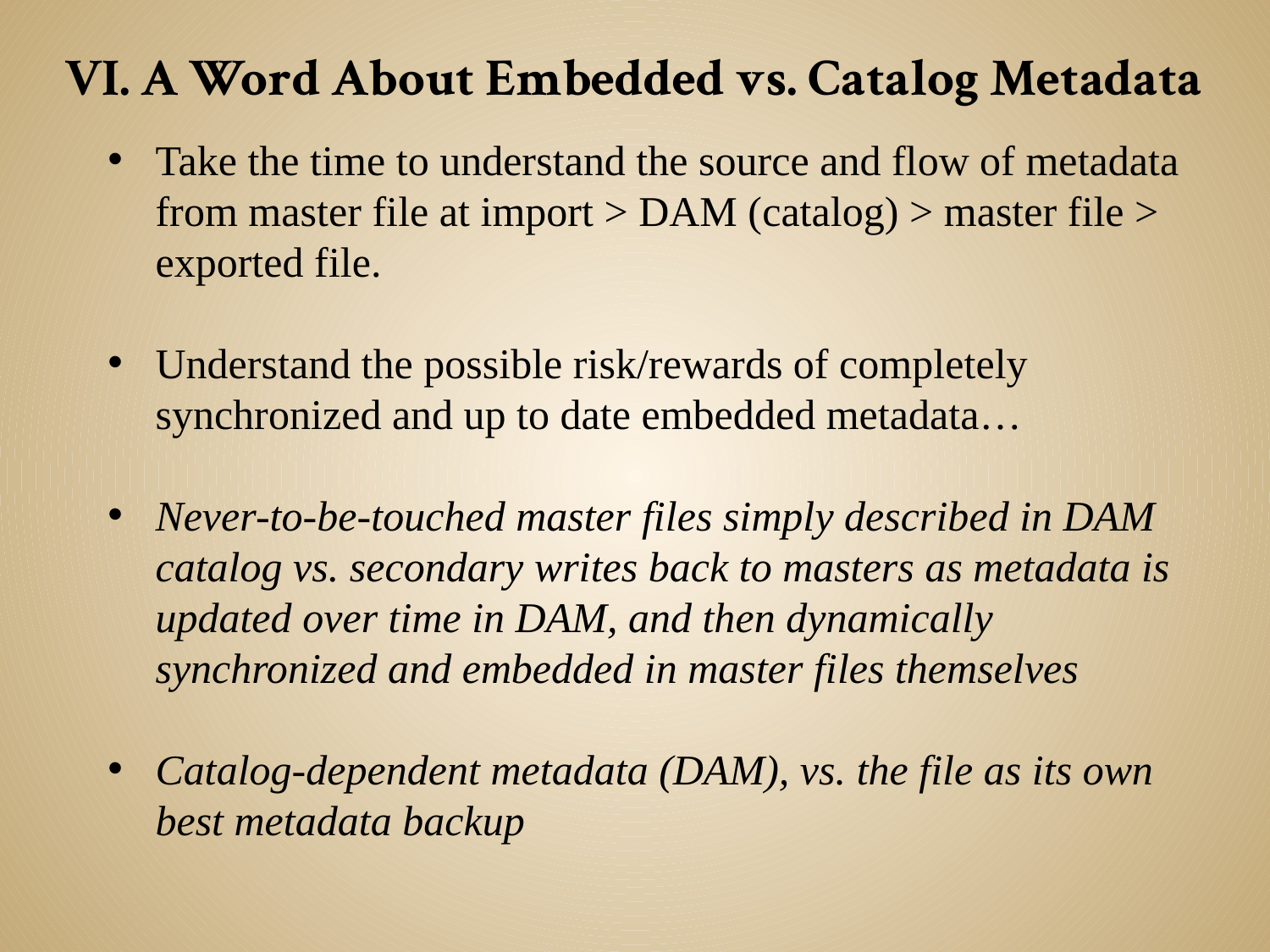

VI. A Word About Embedded vs. Catalog Metadata
Take the time to understand the source and flow of metadata from master file at import > DAM (catalog) > master file > exported file.

Understand the possible risk/rewards of completely synchronized and up to date embedded metadata…

Never-to-be-touched master files simply described in DAM catalog vs. secondary writes back to masters as metadata is updated over time in DAM, and then dynamically synchronized and embedded in master files themselves
Catalog-dependent metadata (DAM), vs. the file as its own best metadata backup